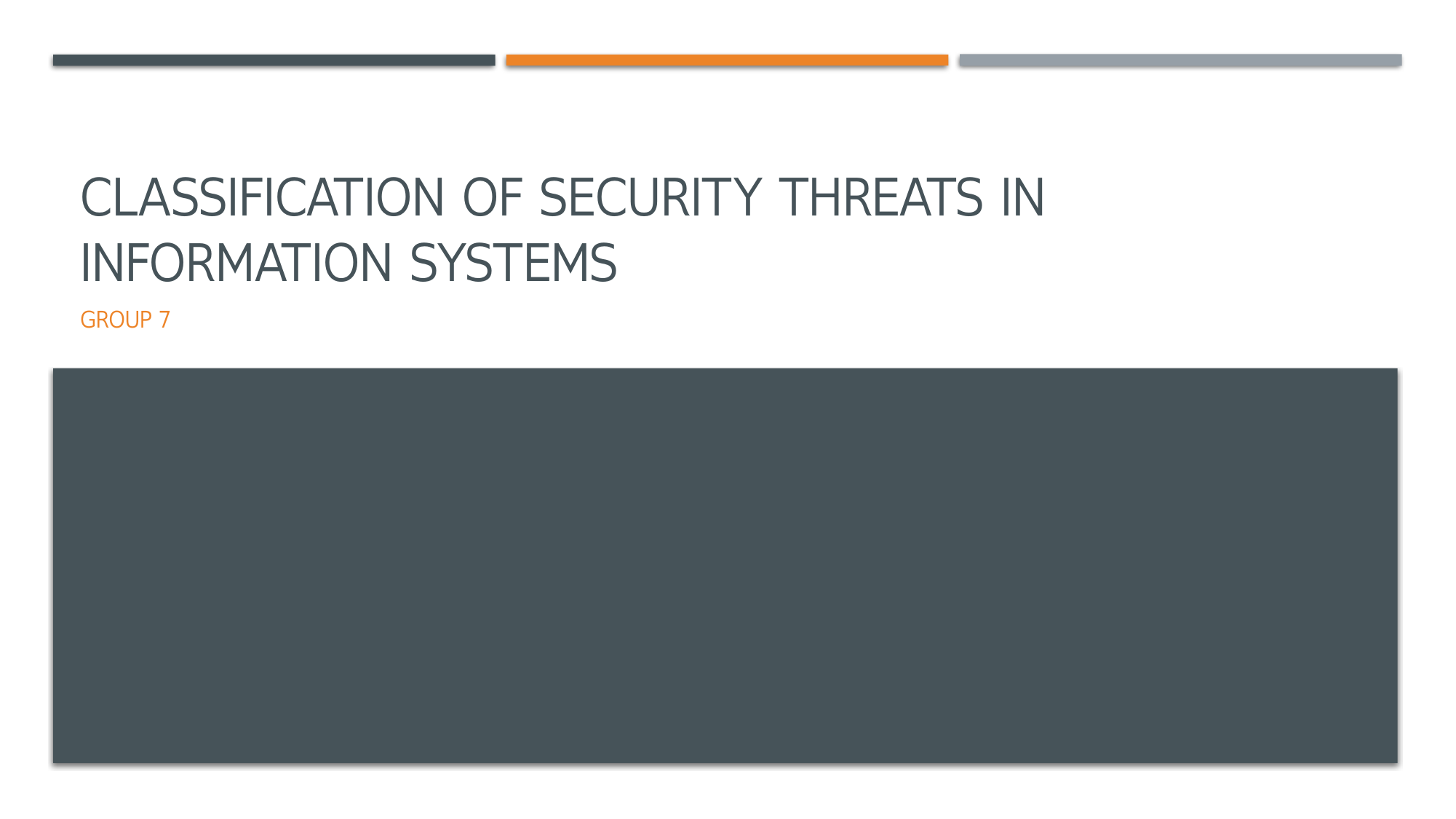

# Classification of security Threats in information systems
Group 7